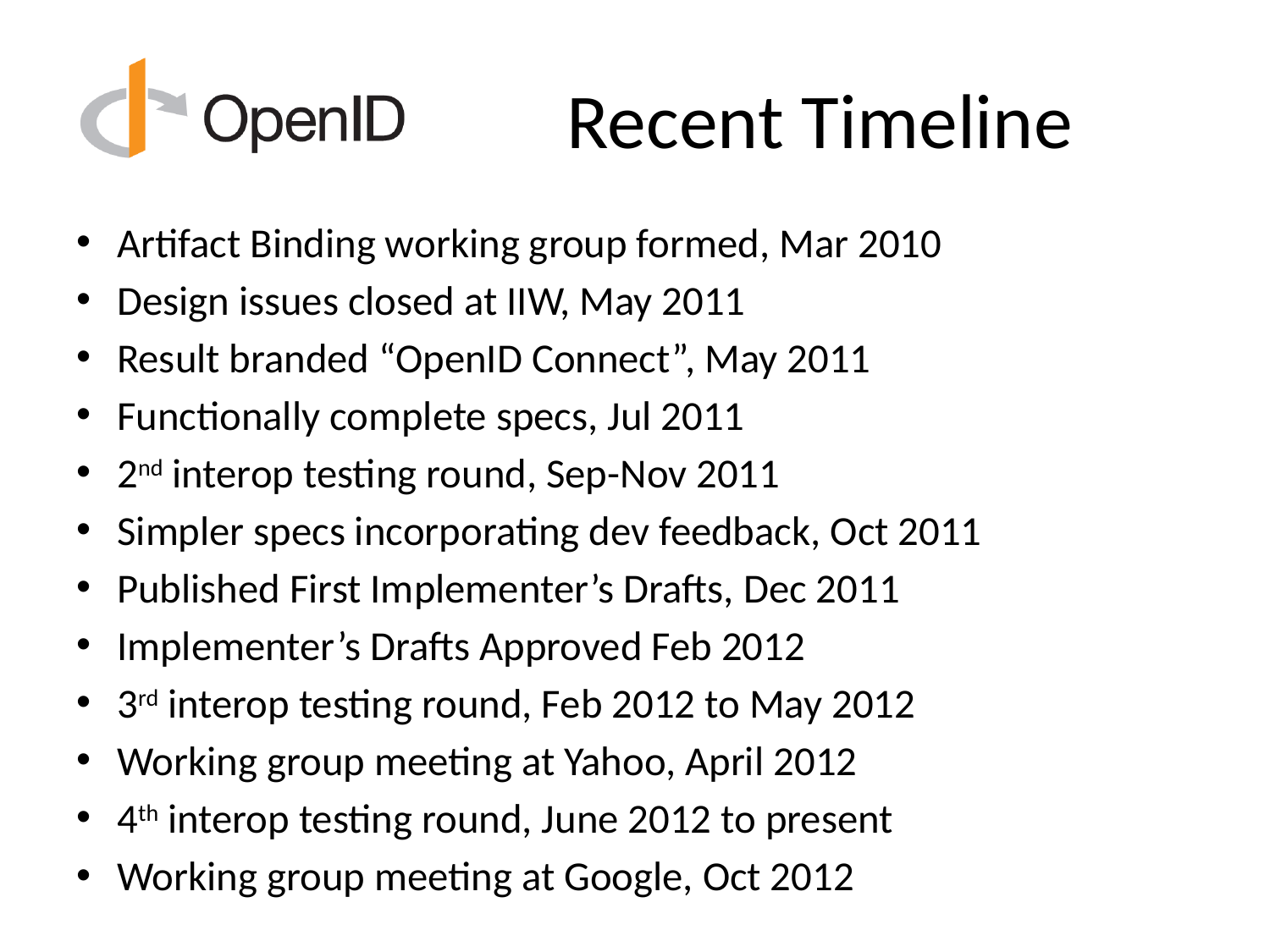

# Recent Timeline
Artifact Binding working group formed, Mar 2010
Design issues closed at IIW, May 2011
Result branded “OpenID Connect”, May 2011
Functionally complete specs, Jul 2011
2nd interop testing round, Sep-Nov 2011
Simpler specs incorporating dev feedback, Oct 2011
Published First Implementer’s Drafts, Dec 2011
Implementer’s Drafts Approved Feb 2012
3rd interop testing round, Feb 2012 to May 2012
Working group meeting at Yahoo, April 2012
4th interop testing round, June 2012 to present
Working group meeting at Google, Oct 2012